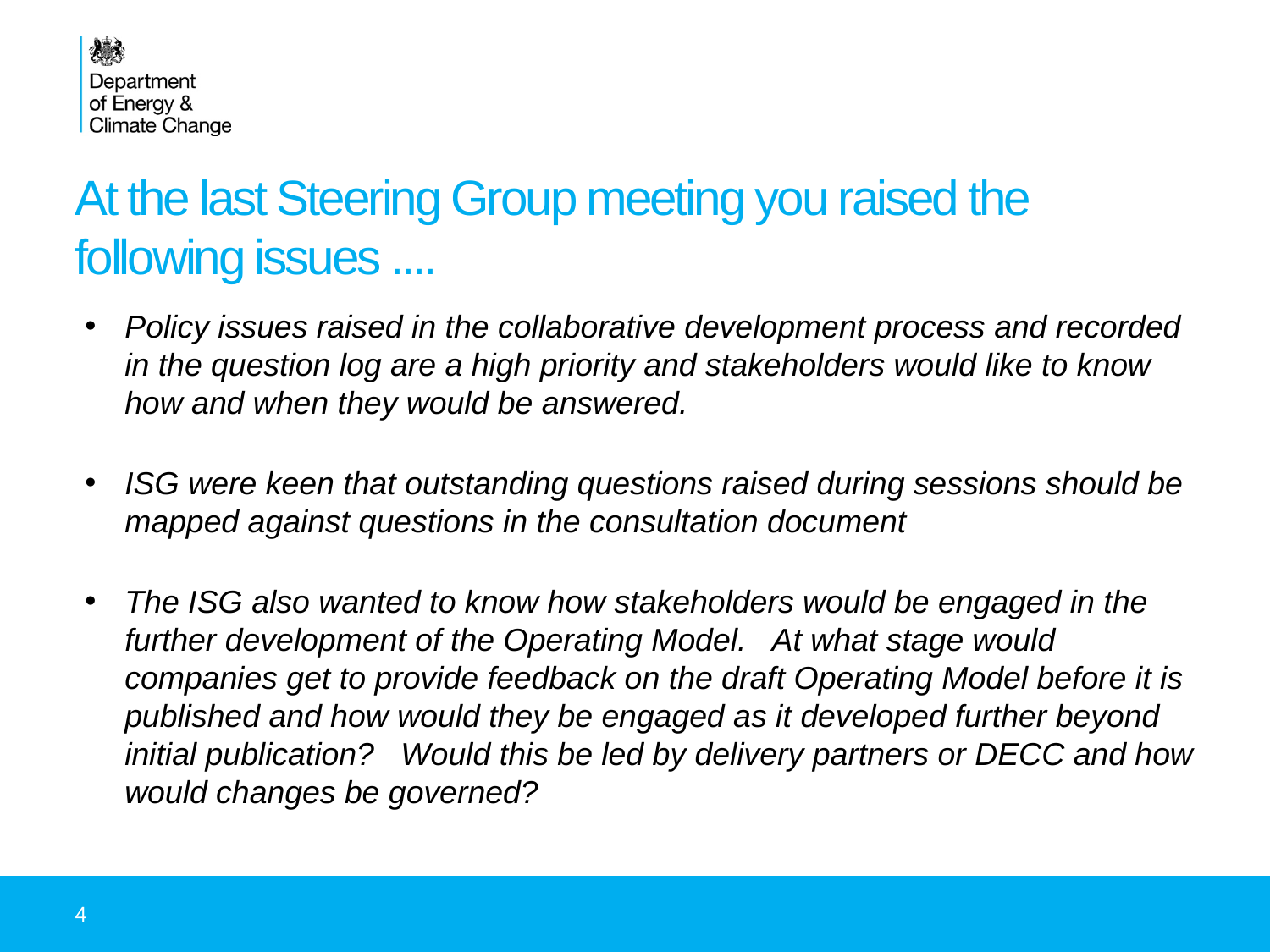

# At the last Steering Group meeting you raised the following issues ....
Policy issues raised in the collaborative development process and recorded in the question log are a high priority and stakeholders would like to know how and when they would be answered.
ISG were keen that outstanding questions raised during sessions should be mapped against questions in the consultation document
The ISG also wanted to know how stakeholders would be engaged in the further development of the Operating Model.   At what stage would companies get to provide feedback on the draft Operating Model before it is published and how would they be engaged as it developed further beyond initial publication?   Would this be led by delivery partners or DECC and how would changes be governed?

4